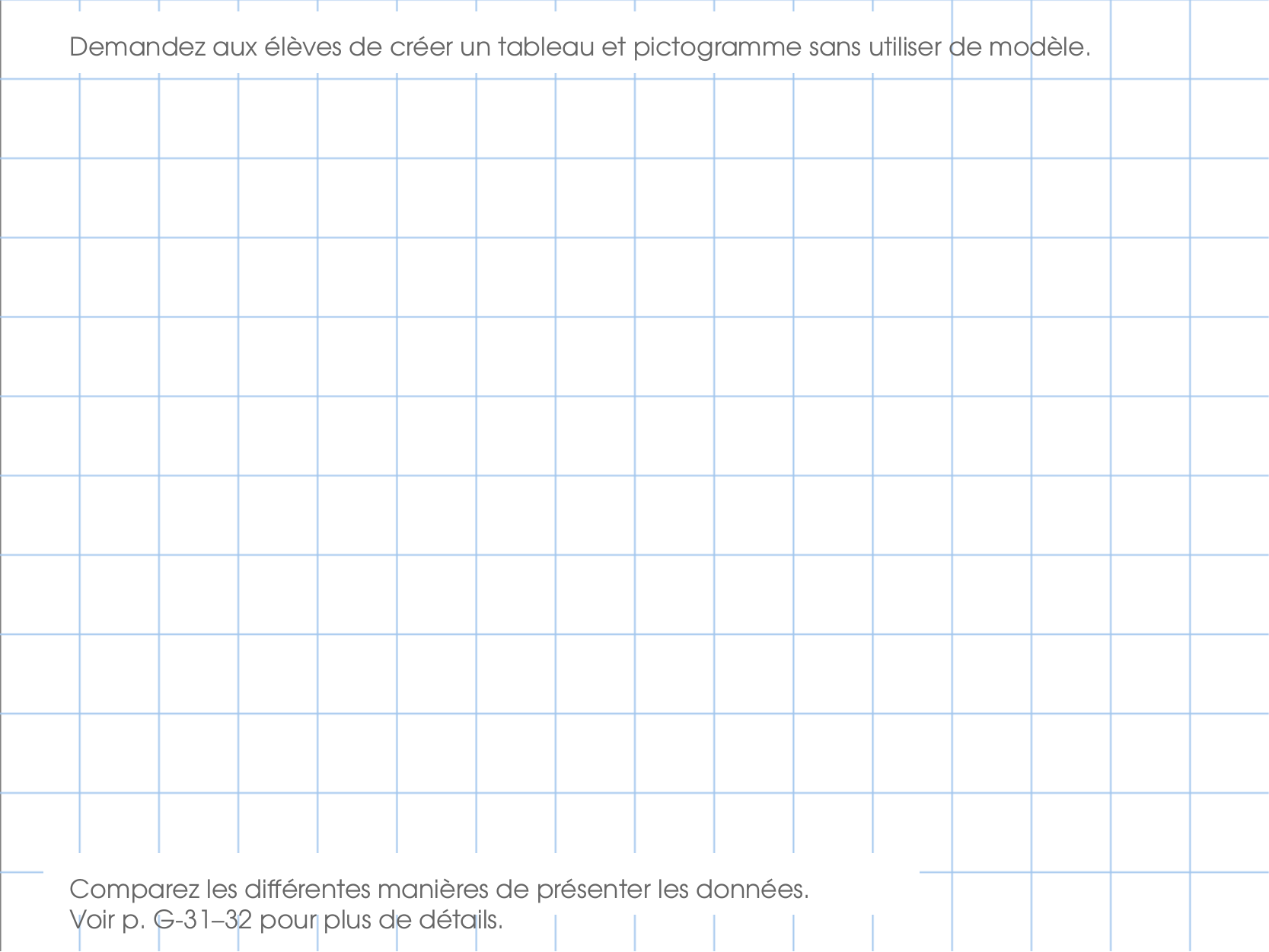

Demandez aux élèves de créer un tableau et pictogramme sans utiliser de modèle.

Comparez les différentes manières de présenter les données. Voir p. G-31–32 pour plus de détails.